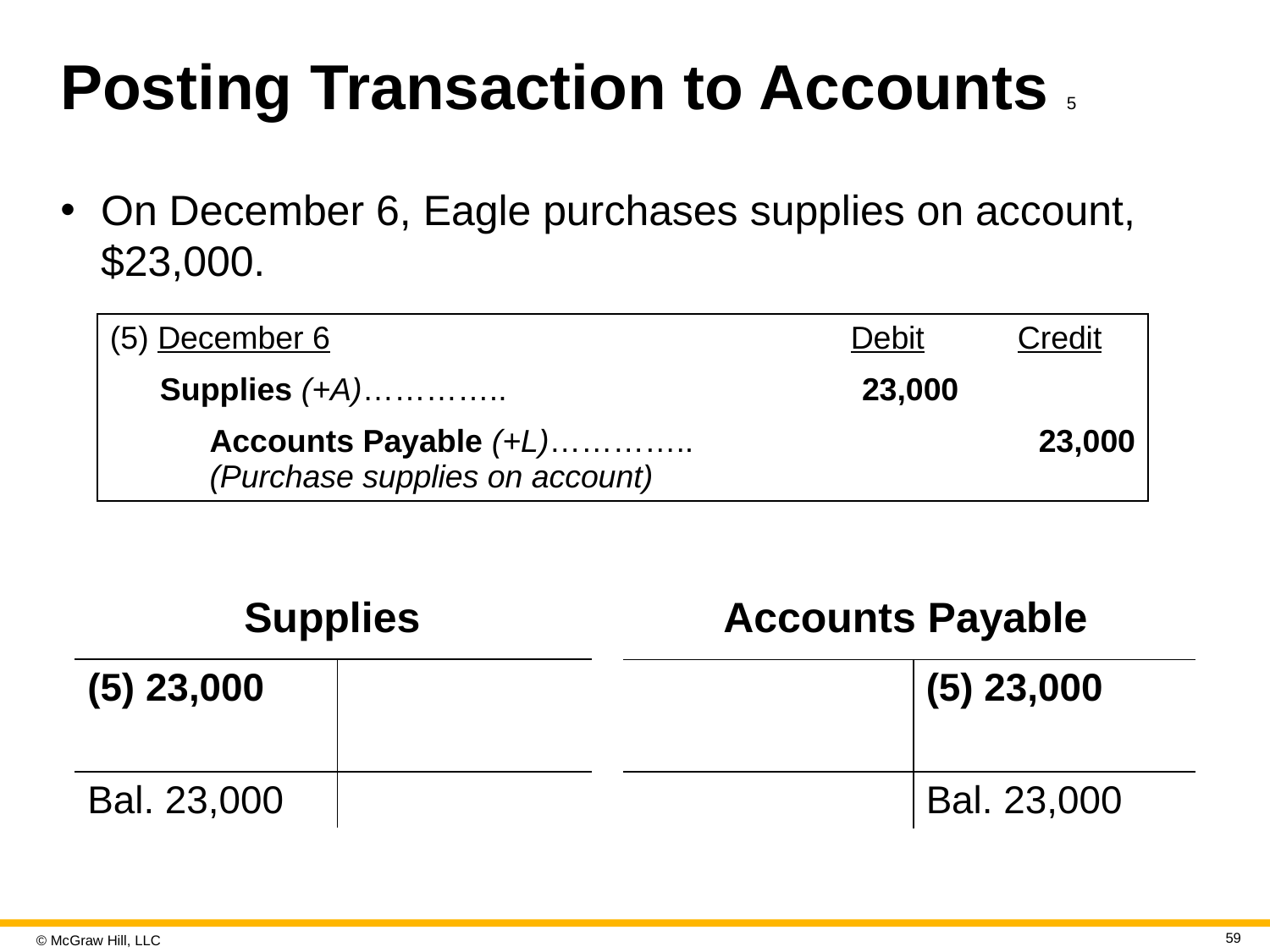

# Posting Transaction to Accounts 5
On December 6, Eagle purchases supplies on account, $23,000.
| (5) December 6 | Debit | Credit |
| --- | --- | --- |
| Supplies (+A)………….. | 23,000 |  |
| Accounts Payable (+L)………….. (Purchase supplies on account) |  | 23,000 |
Supplies
Accounts Payable
| (5) 23,000 |  |
| --- | --- |
|  |  |
| Bal. 23,000 |  |
|  | (5) 23,000 |
| --- | --- |
|  |  |
|  | Bal. 23,000 |
59